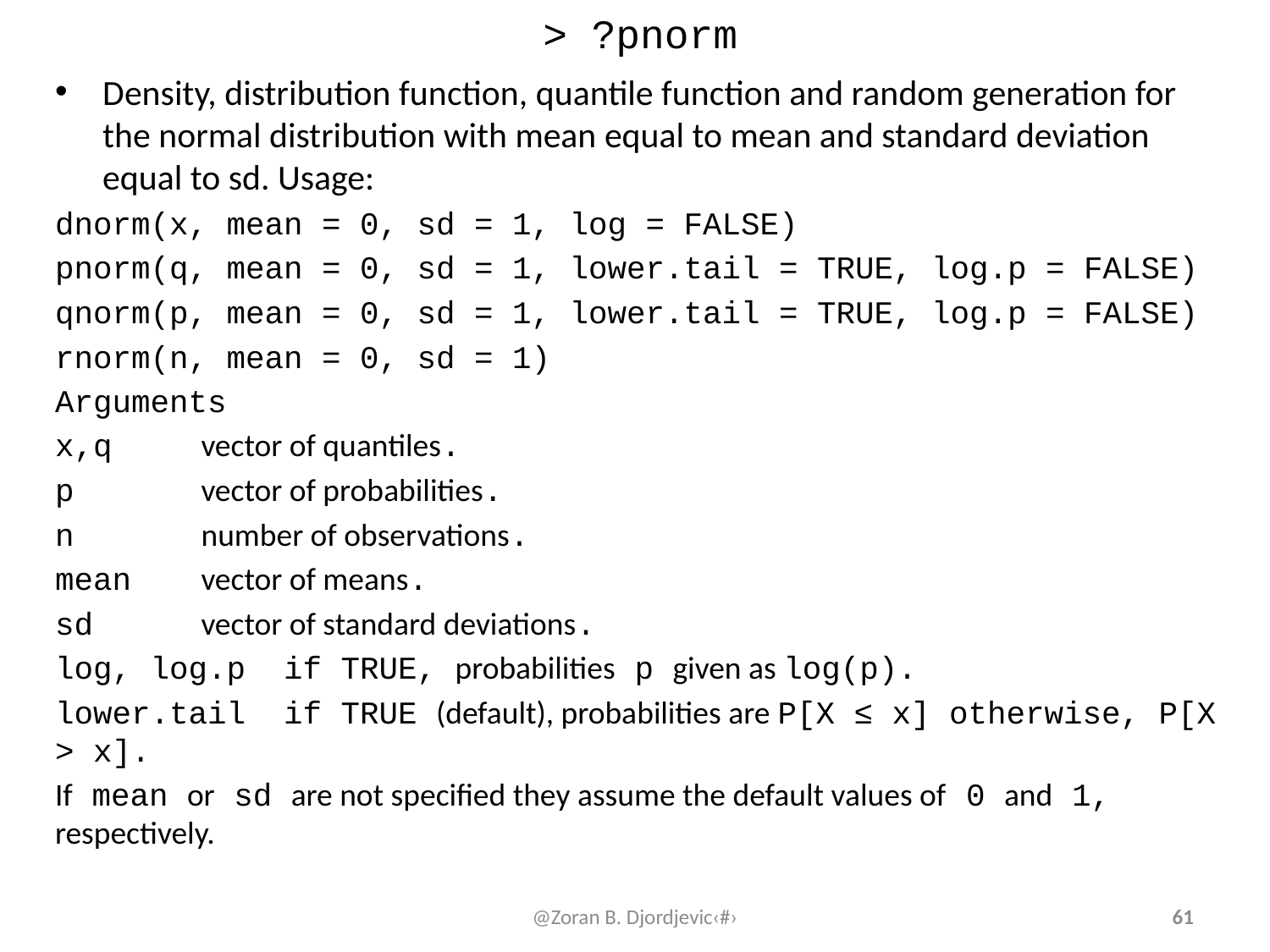

# > ?pnorm
Density, distribution function, quantile function and random generation for the normal distribution with mean equal to mean and standard deviation equal to sd. Usage:
dnorm(x, mean = 0, sd = 1, log = FALSE)
pnorm(q, mean = 0, sd = 1, lower.tail = TRUE, log.p = FALSE)
qnorm(p, mean = 0, sd = 1, lower.tail = TRUE, log.p = FALSE)
rnorm(n, mean = 0, sd = 1)
Arguments
x,q	 vector of quantiles.
p	 vector of probabilities.
n	 number of observations.
mean	 vector of means.
sd	 vector of standard deviations.
log, log.p  if TRUE, probabilities p given as log(p).
lower.tail  if TRUE (default), probabilities are P[X ≤ x] otherwise, P[X > x].
If mean or sd are not specified they assume the default values of 0 and 1, respectively.
@Zoran B. Djordjevic‹#›
61